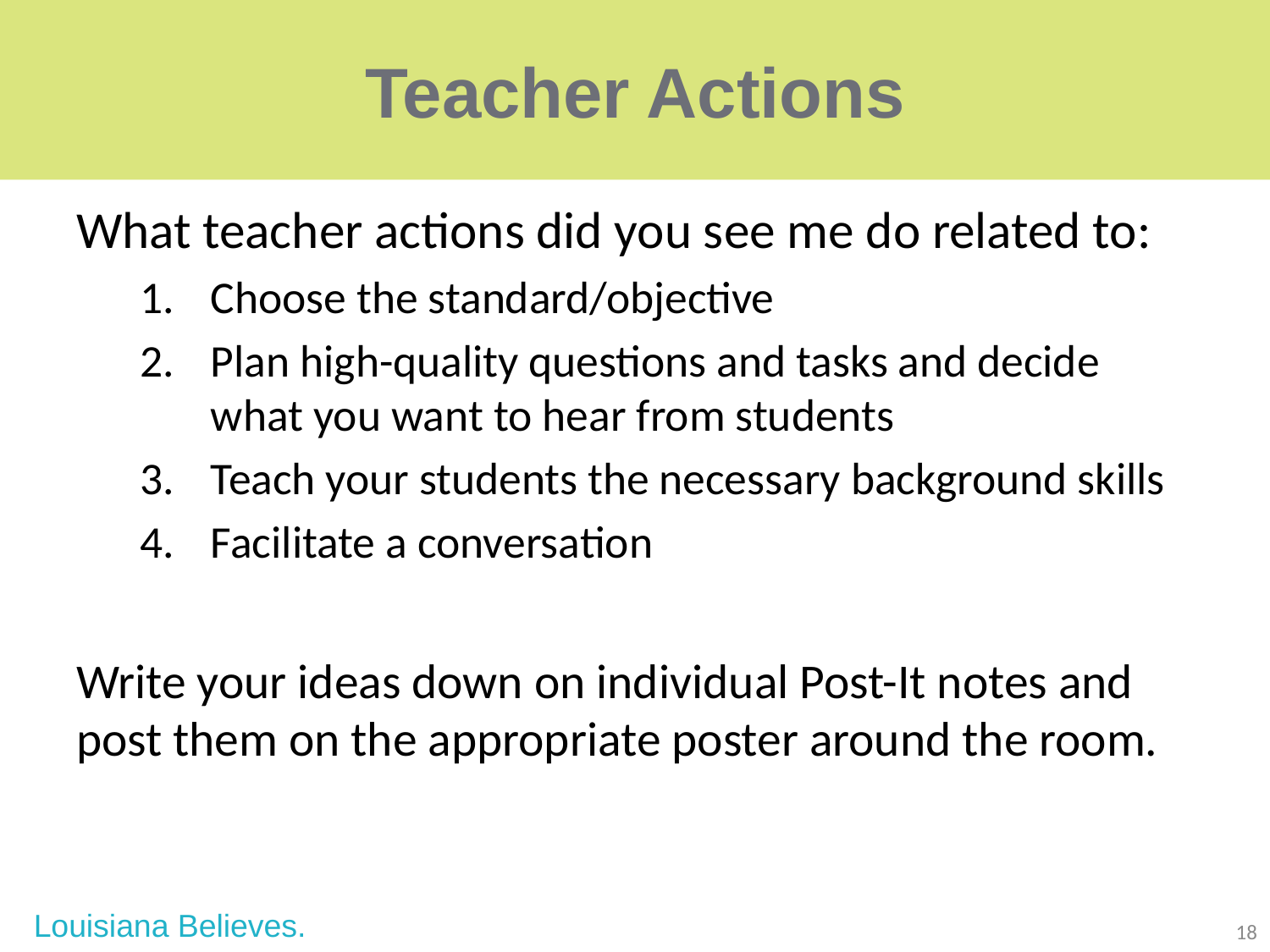

# Teacher Actions
What teacher actions did you see me do related to:
Choose the standard/objective
Plan high-quality questions and tasks and decide what you want to hear from students
Teach your students the necessary background skills
Facilitate a conversation

Write your ideas down on individual Post-It notes and post them on the appropriate poster around the room.

Louisiana Believes.
18